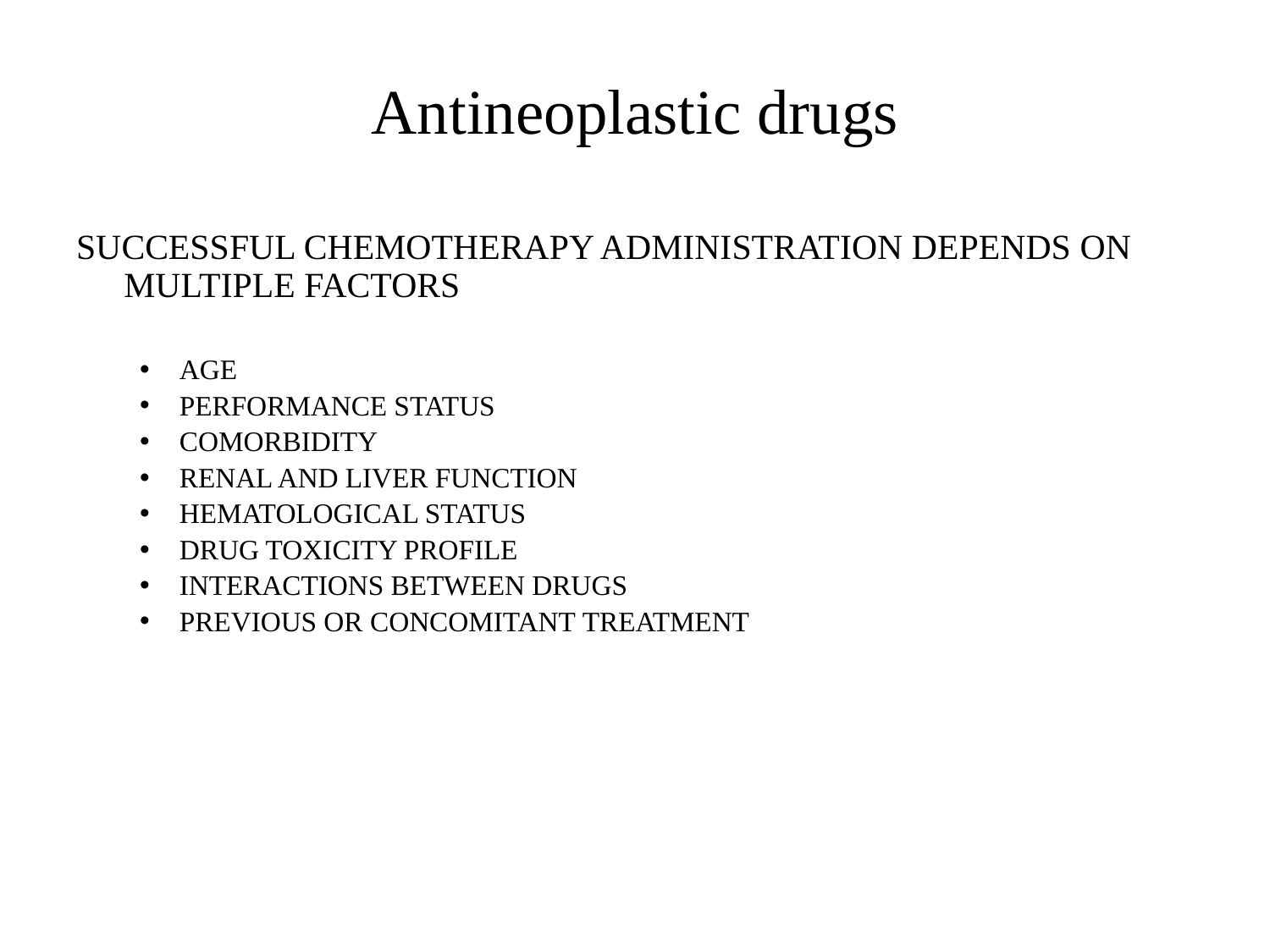

# Antineoplastic drugs
SUCCESSFUL CHEMOTHERAPY ADMINISTRATION DEPENDS ON MULTIPLE FACTORS

AGE
PERFORMANCE STATUS
COMORBIDITY
RENAL AND LIVER FUNCTION
HEMATOLOGICAL STATUS
DRUG TOXICITY PROFILE
INTERACTIONS BETWEEN DRUGS
PREVIOUS OR CONCOMITANT TREATMENT